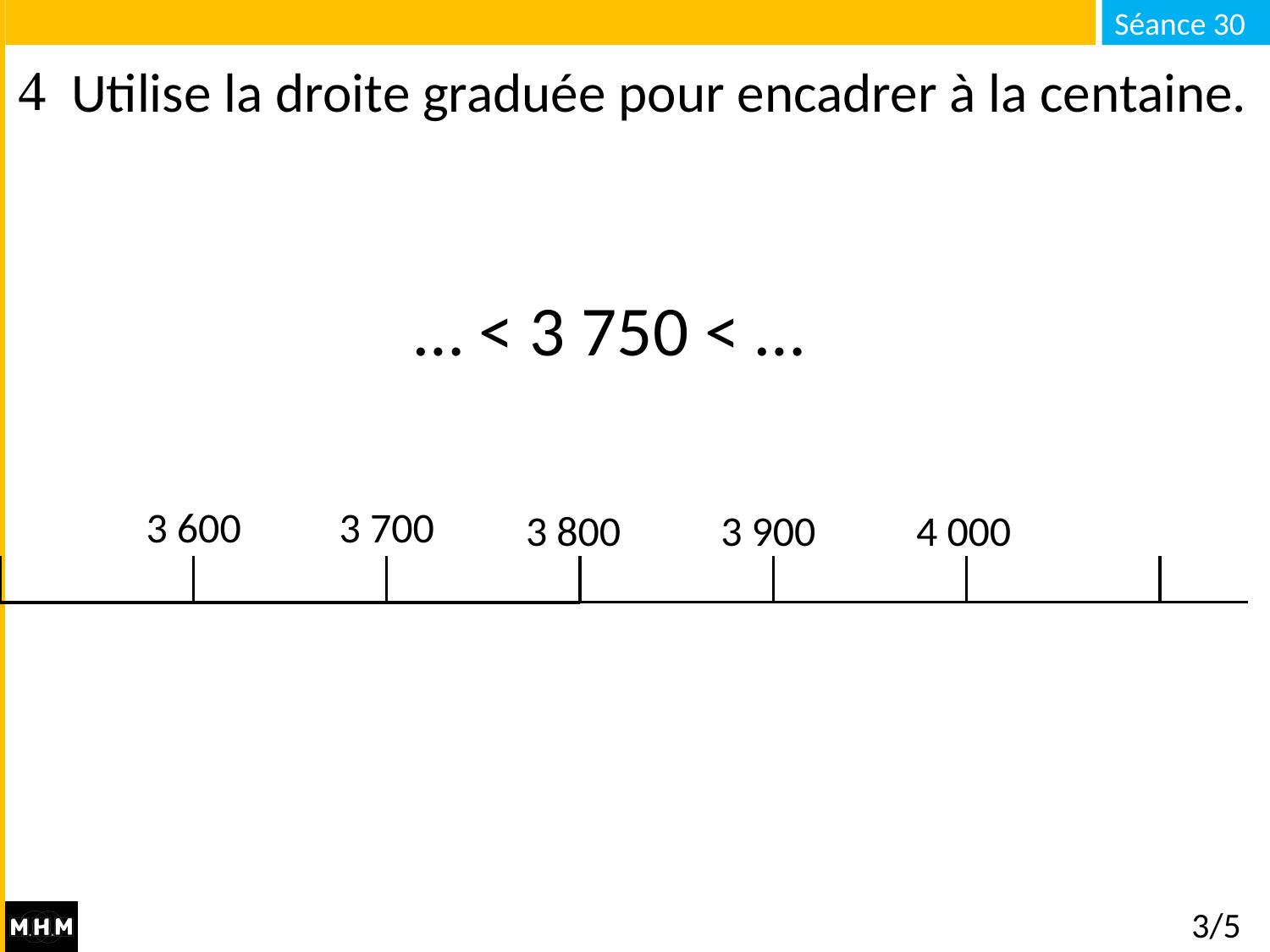

# Utilise la droite graduée pour encadrer à la centaine.
… < 3 750 < …
3 600
3 700
3 800
3 900
4 000
3/5